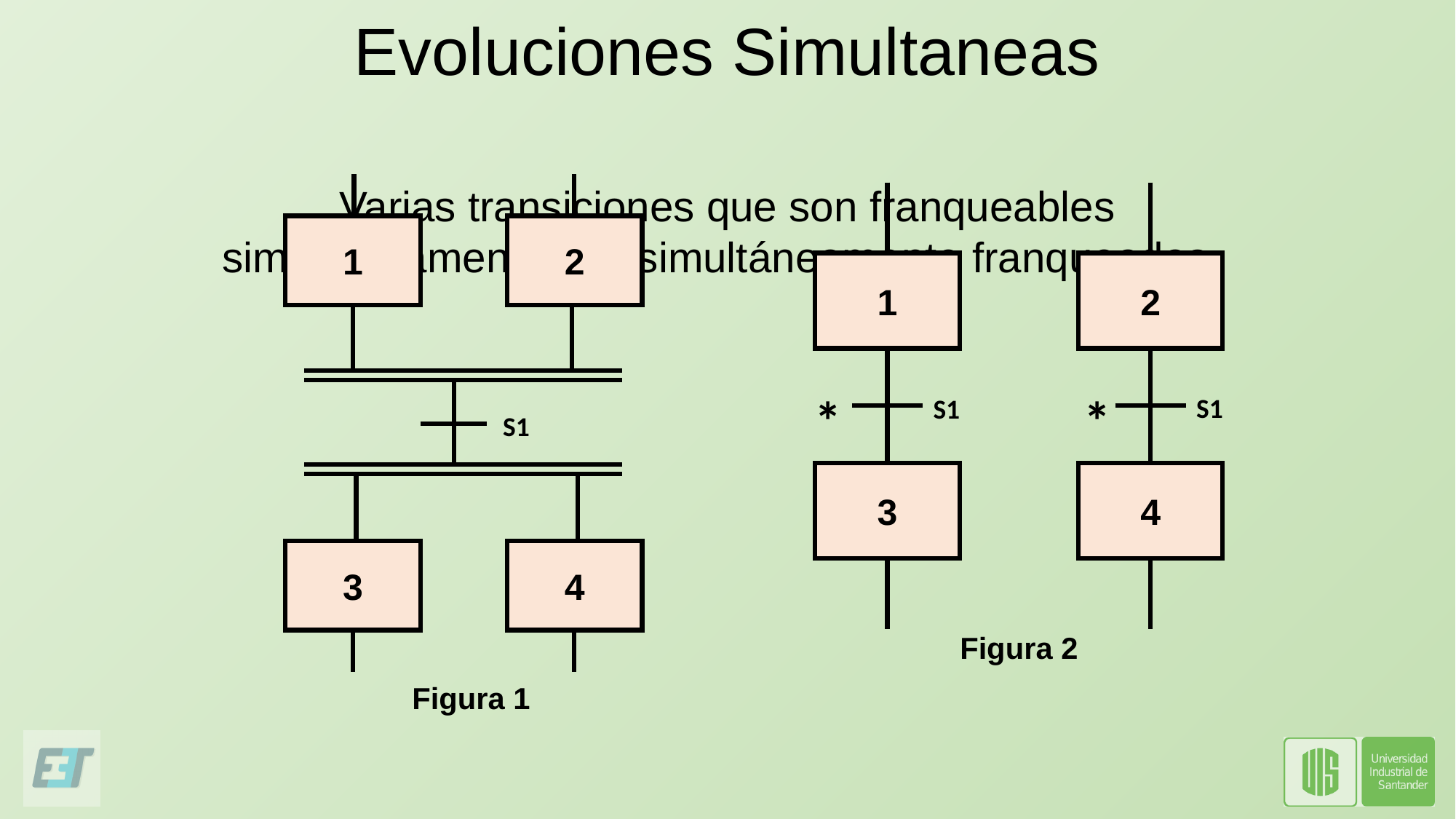

# Evoluciones Simultaneas
Varias transiciones que son franqueables simultáneamente son simultáneamente franqueadas.
1
2
S1
3
4
Figura 1
1
2
*
*
S1
S1
3
4
Figura 2